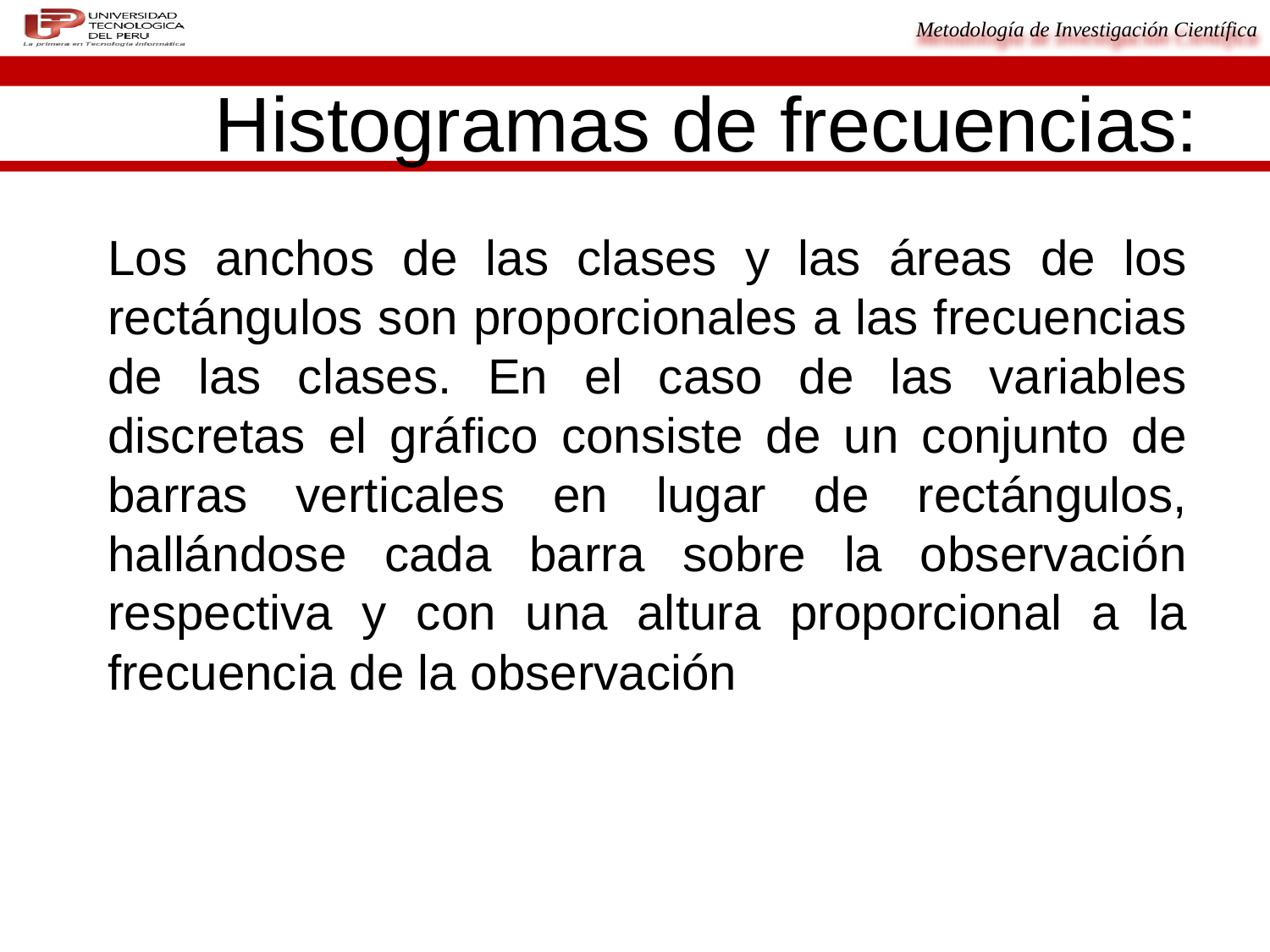

# Histogramas de frecuencias:
Los anchos de las clases y las áreas de los rectángulos son proporcionales a las frecuencias de las clases. En el caso de las variables discretas el gráfico consiste de un conjunto de barras verticales en lugar de rectángulos, hallándose cada barra sobre la observación respectiva y con una altura proporcional a la frecuencia de la observación